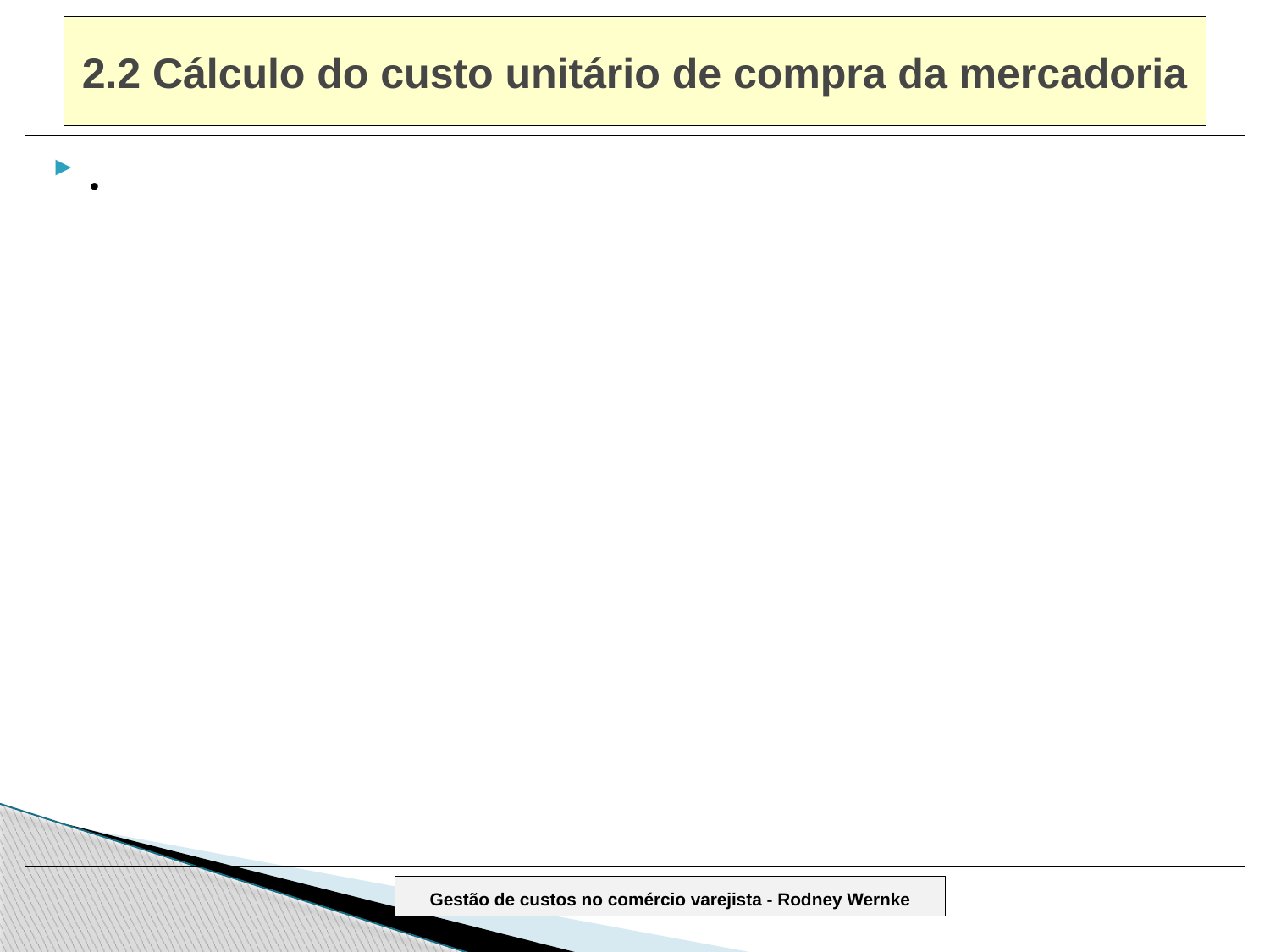

# 2.2 Cálculo do custo unitário de compra da mercadoria
.
Gestão de custos no comércio varejista - Rodney Wernke